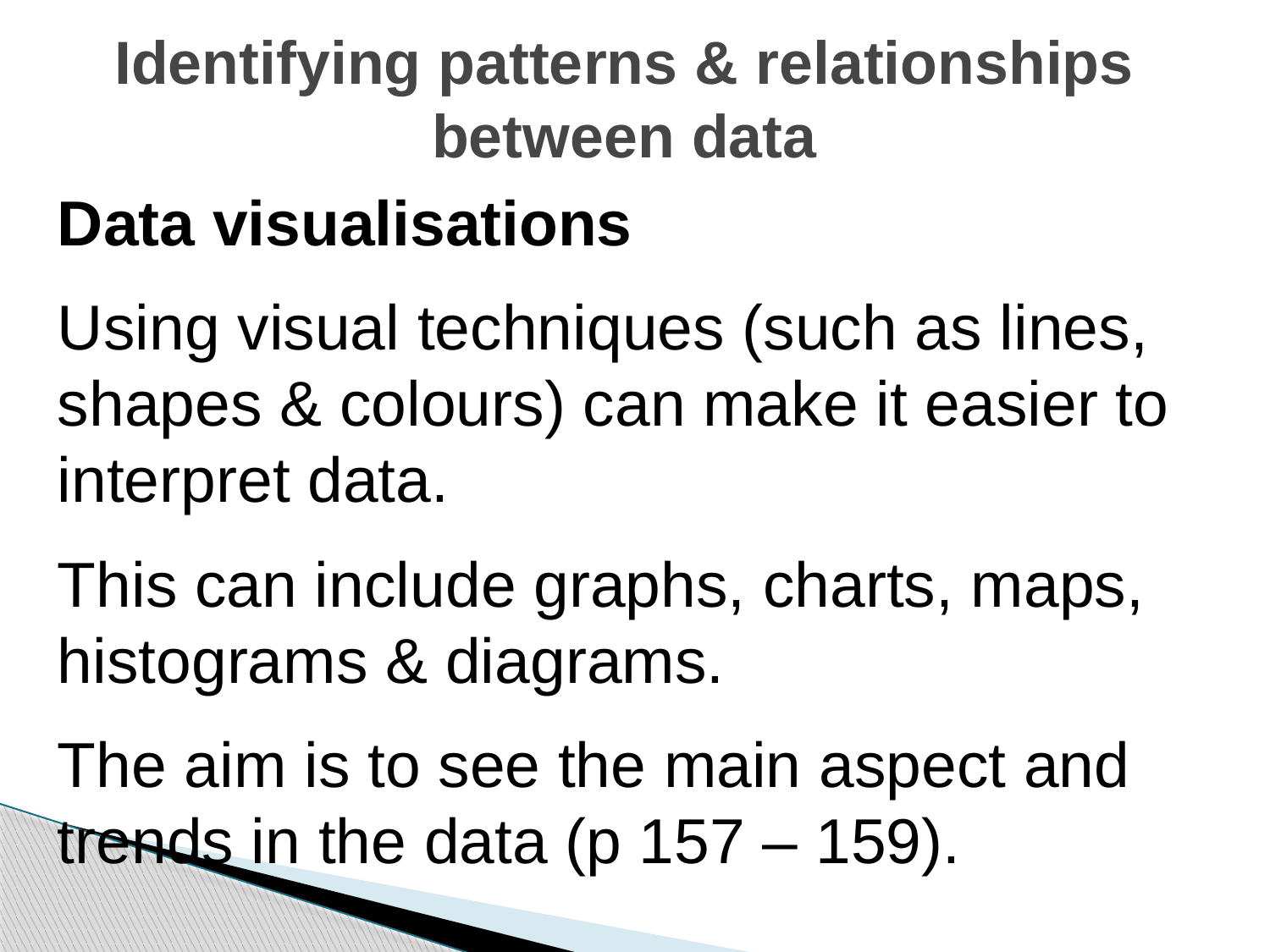

# Identifying patterns & relationships between data
Data visualisations
Using visual techniques (such as lines, shapes & colours) can make it easier to interpret data.
This can include graphs, charts, maps, histograms & diagrams.
The aim is to see the main aspect and trends in the data (p 157 – 159).